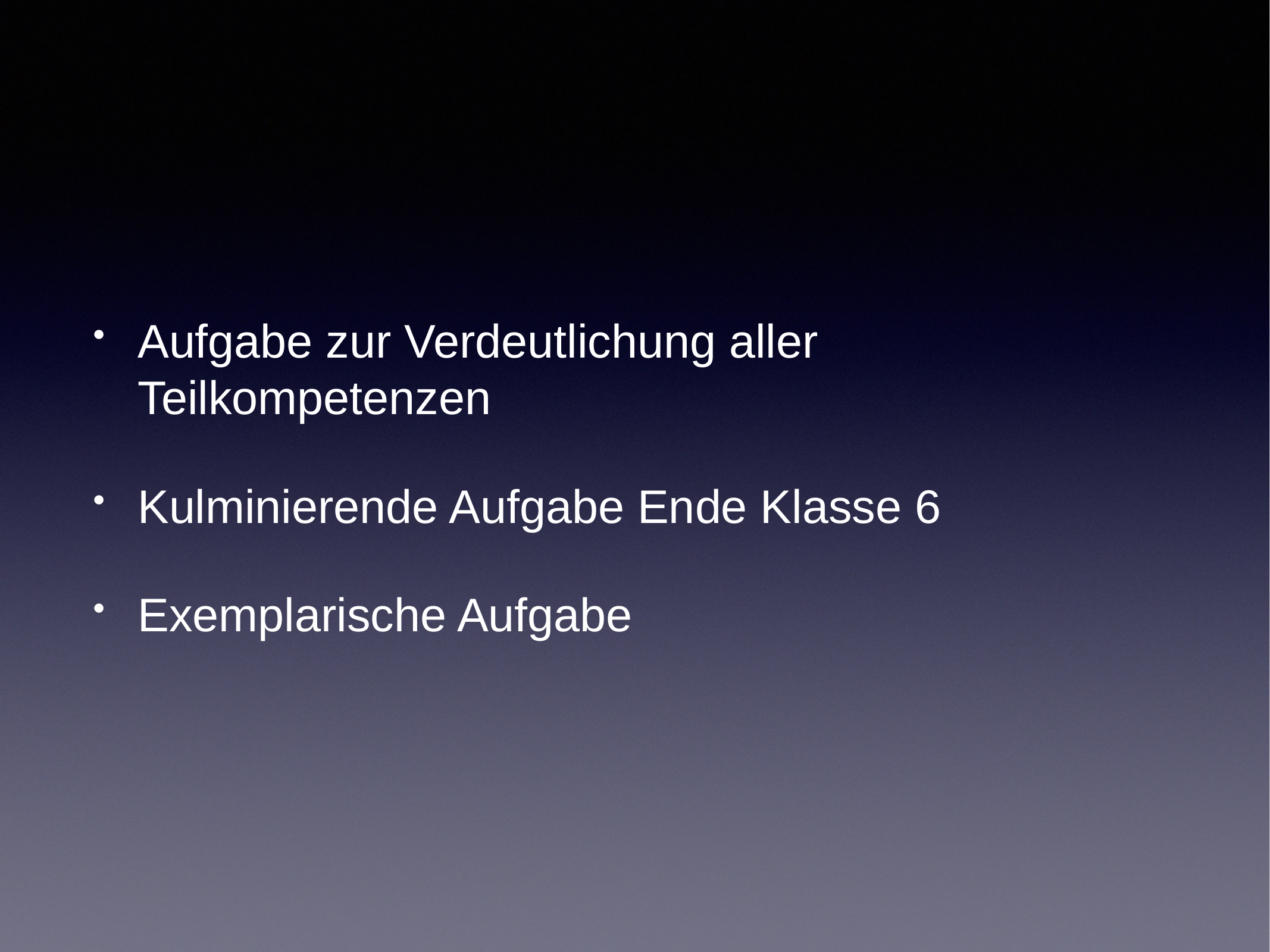

Aufgabe zur Verdeutlichung aller Teilkompetenzen
Kulminierende Aufgabe Ende Klasse 6
Exemplarische Aufgabe